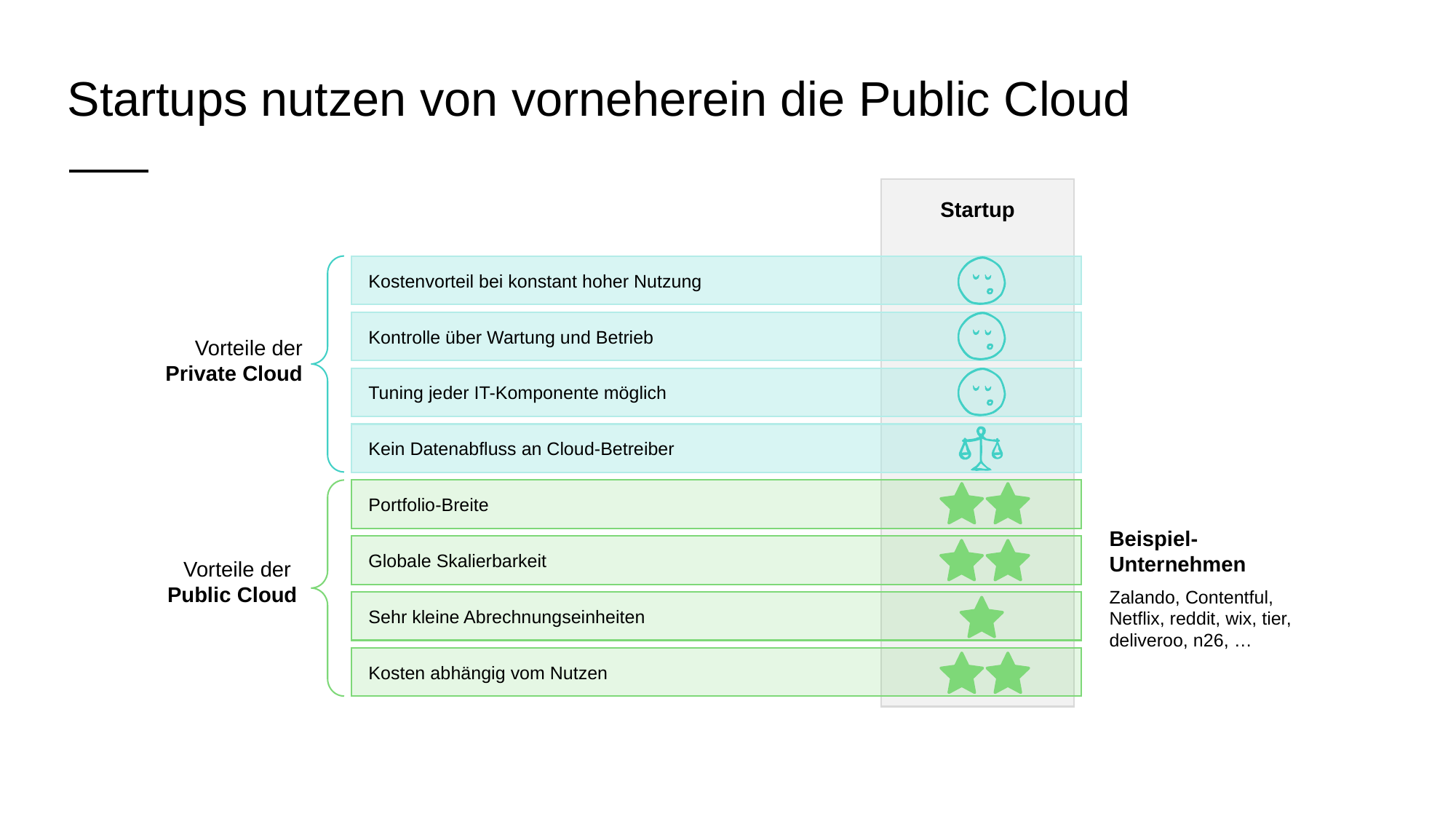

# Startups nutzen von vorneherein die Public Cloud
Startup

Kostenvorteil bei konstant hoher Nutzung

Kontrolle über Wartung und Betrieb
Vorteile der
Private Cloud

Tuning jeder IT-Komponente möglich
Kein Datenabfluss an Cloud-Betreiber

Beispiel-Unternehmen
Zalando, Contentful, Netflix, reddit, wix, tier, deliveroo, n26, …
Portfolio-Breite

Globale Skalierbarkeit

Vorteile der
Public Cloud
Sehr kleine Abrechnungseinheiten

Kosten abhängig vom Nutzen